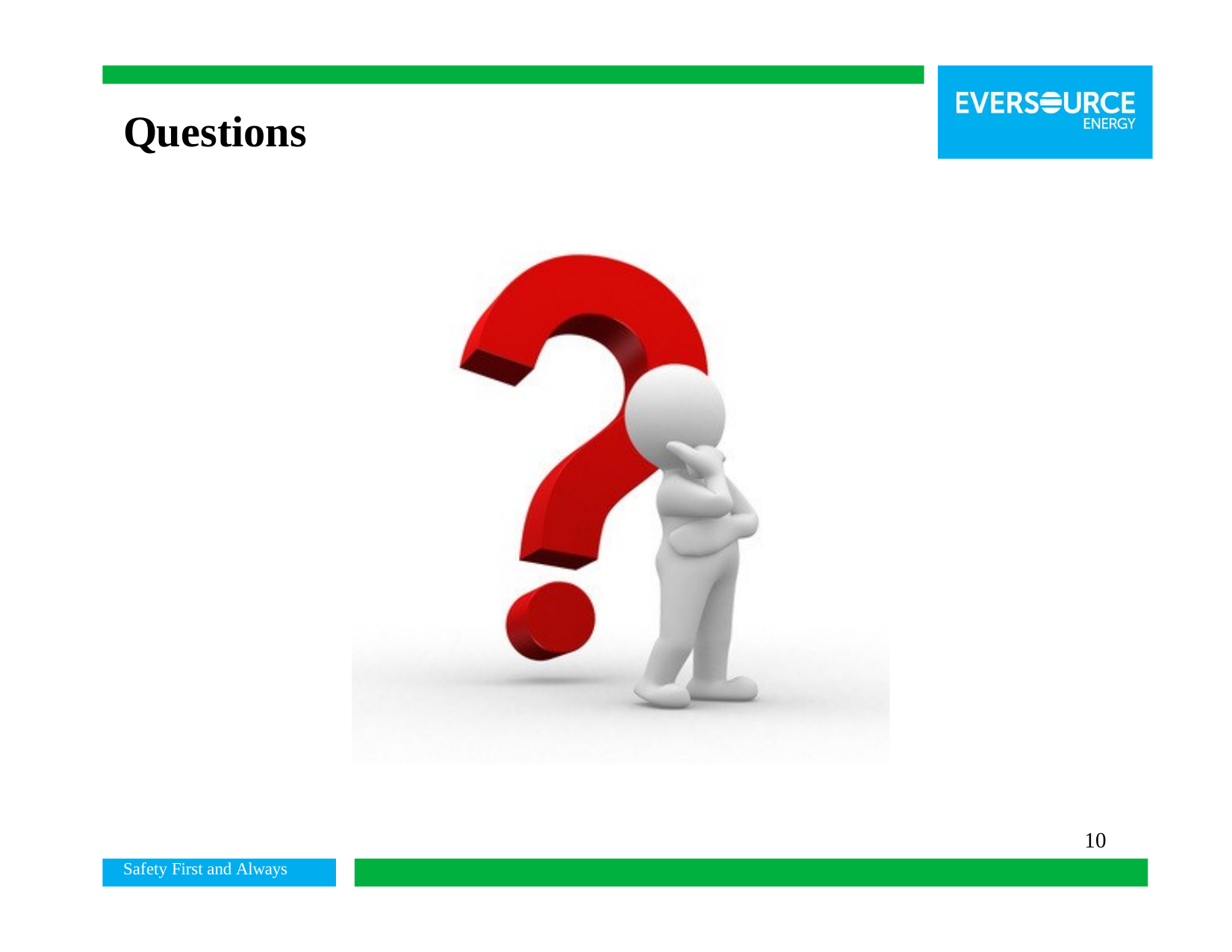

# Questions

10
Safety First and Always